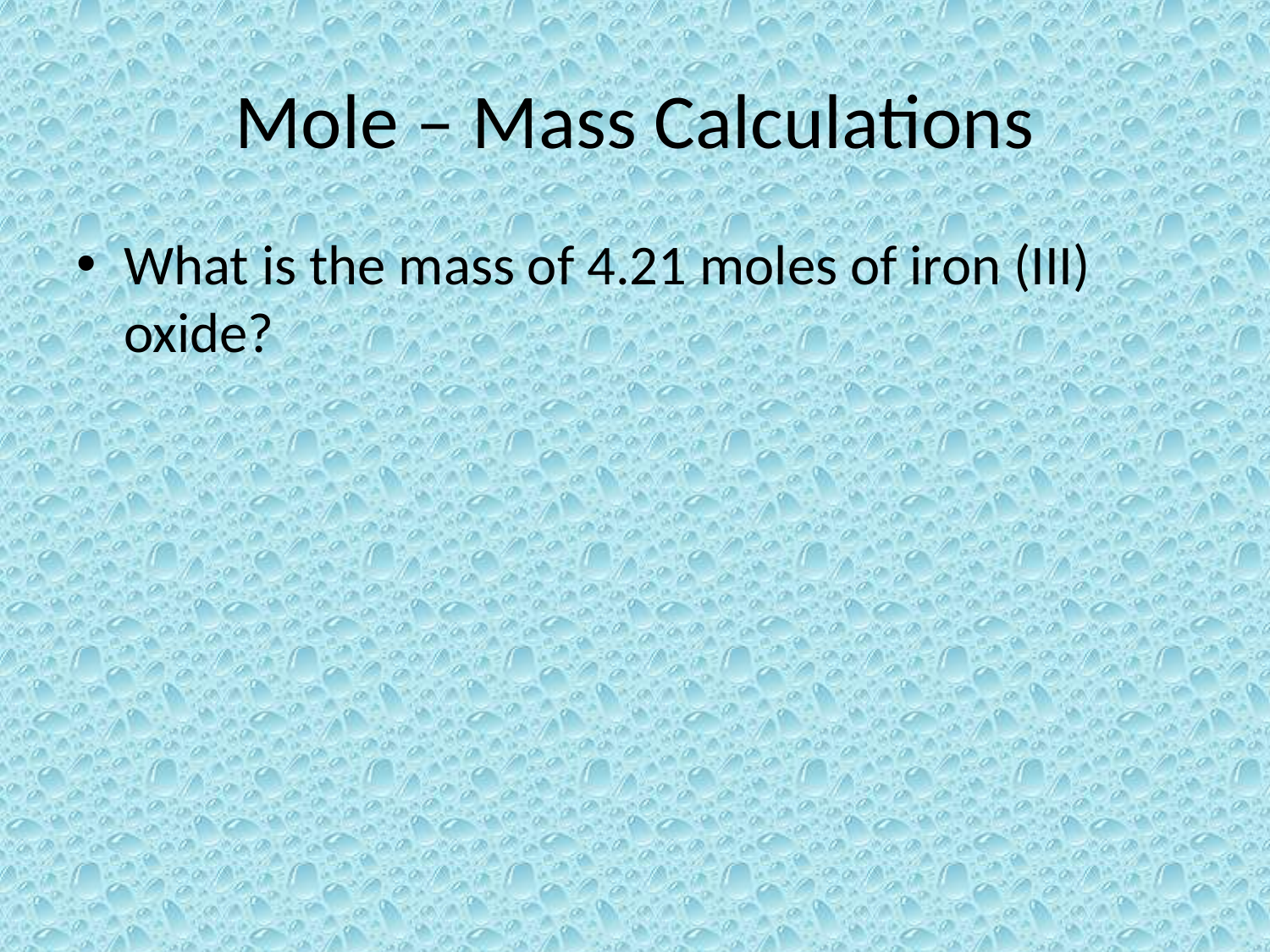

# Mole – Mass Calculations
What is the mass of 4.21 moles of iron (III) oxide?